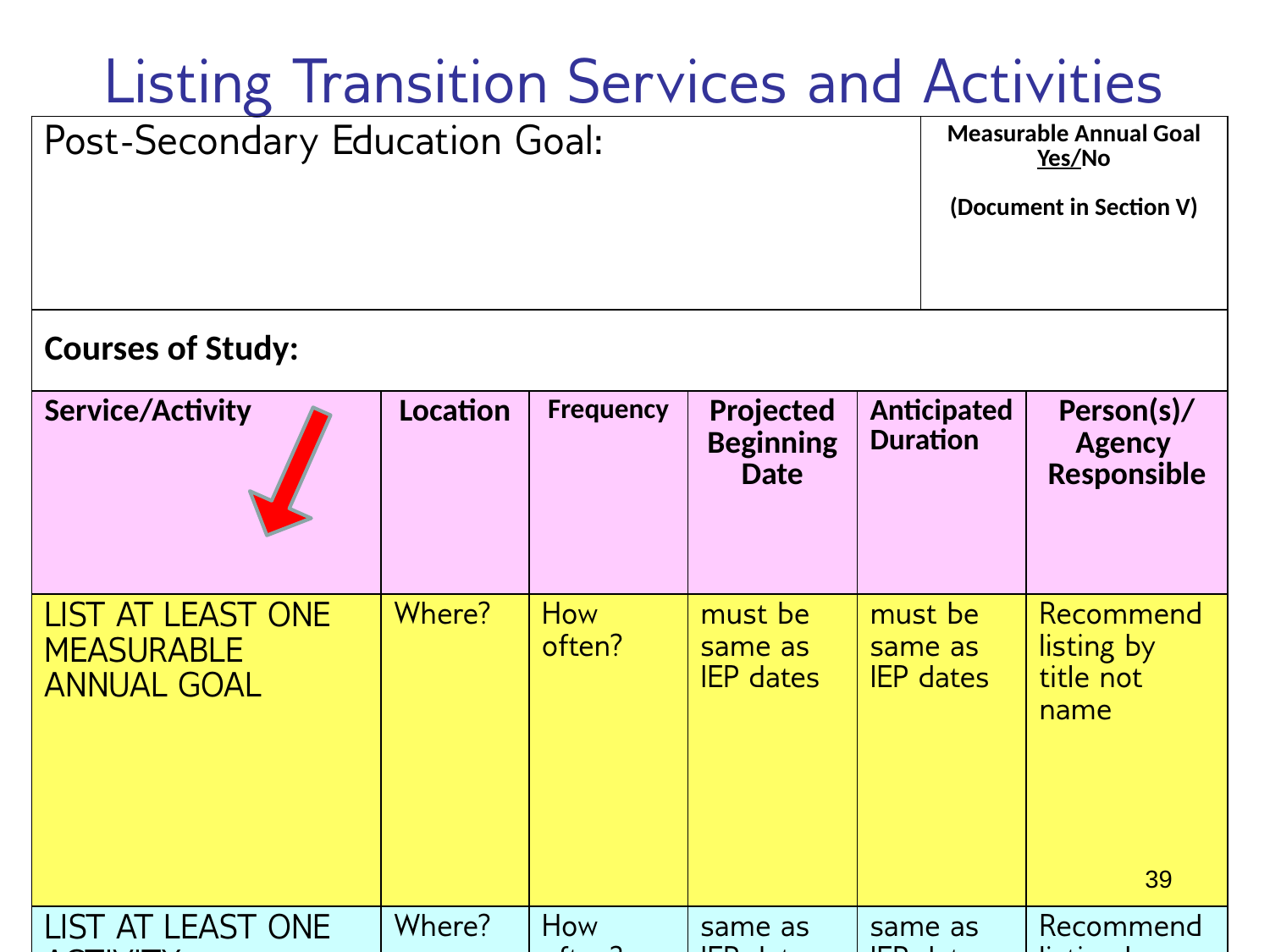

# Listing Transition Services and Activities
| Post-Secondary Education Goal: |  |  |  |  | Measurable Annual Goal Yes/No (Document in Section V) |  |
| --- | --- | --- | --- | --- | --- | --- |
| Courses of Study: |  |  |  |  |  |  |
| Service/Activity | Location | Frequency | Projected Beginning Date | Anticipated Duration |  | Person(s)/ Agency Responsible |
| LIST AT LEAST ONE MEASURABLE ANNUAL GOAL | Where? | How often? | must be same as IEP dates | must be same as IEP dates |  | Recommend listing by title not name |
| LIST AT LEAST ONE ACTIVITY | Where? | How often? | same as IEP dates, or time limited, based on when it will begin | same as IEP dates, or time limited based on how long it will continue |  | Recommend listing by title not name |

39